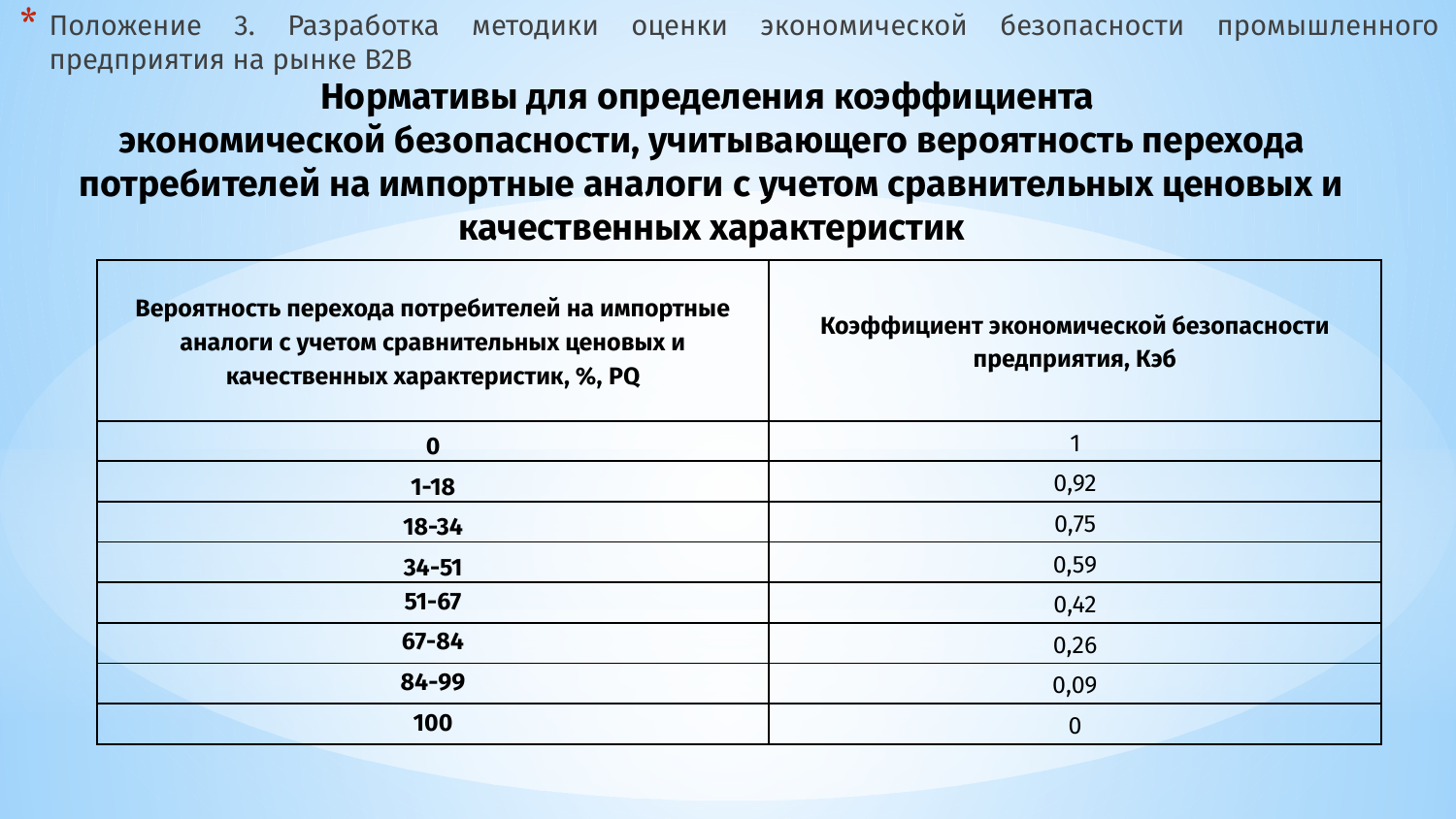

Положение 3. Разработка методики оценки экономической безопасности промышленного предприятия на рынке В2В
Нормативы для определения коэффициента
экономической безопасности, учитывающего вероятность перехода потребителей на импортные аналоги с учетом сравнительных ценовых и качественных характеристик
| Вероятность перехода потребителей на импортные аналоги с учетом сравнительных ценовых и качественных характеристик, %, PQ | Коэффициент экономической безопасности предприятия, Кэб |
| --- | --- |
| 0 | 1 |
| 1-18 | 0,92 |
| 18-34 | 0,75 |
| 34-51 | 0,59 |
| 51-67 | 0,42 |
| 67-84 | 0,26 |
| 84-99 | 0,09 |
| 100 | 0 |